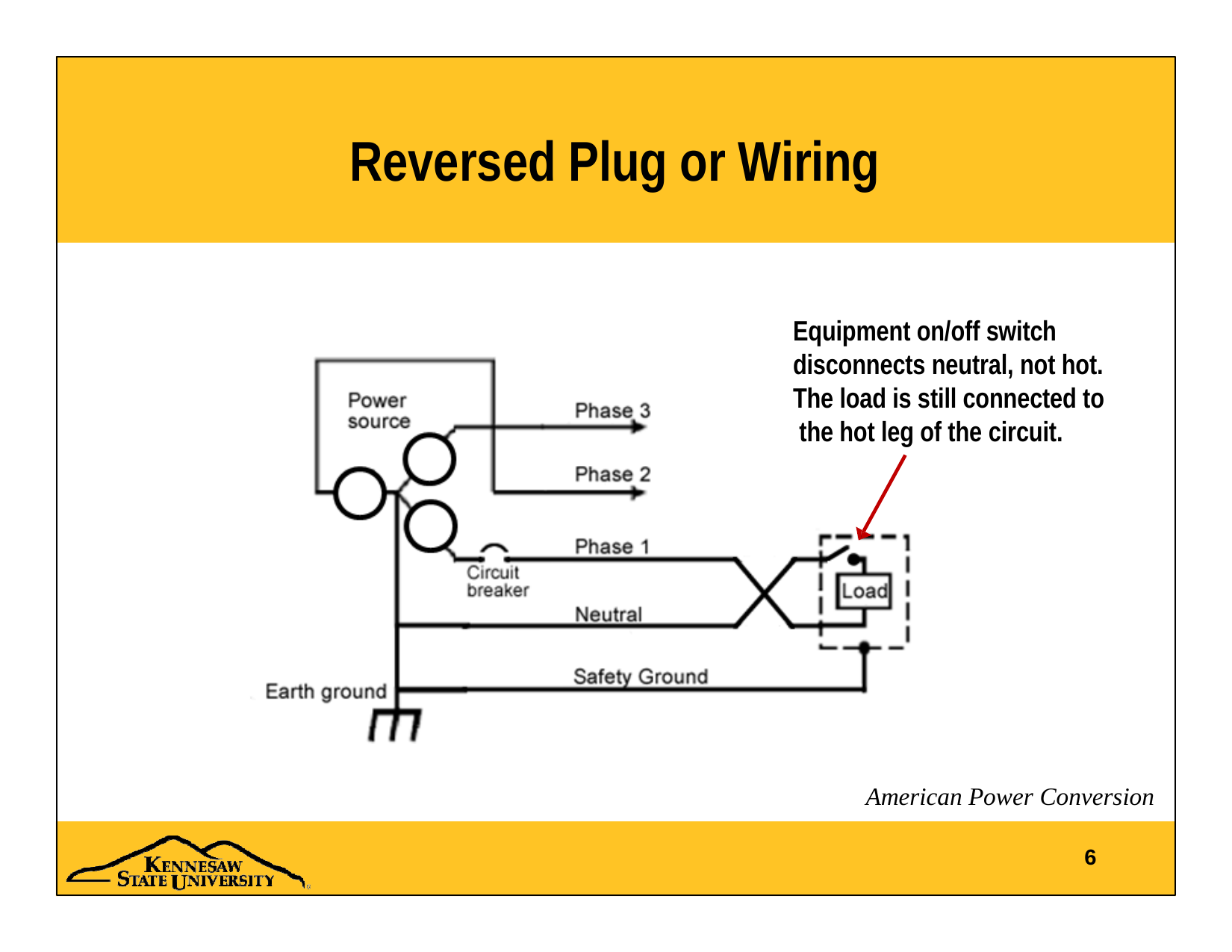

# Reversed Plug or Wiring
Equipment on/off switch  disconnects neutral, not hot.  The load is still connected to  the hot leg of the circuit.

American Power Conversion

6